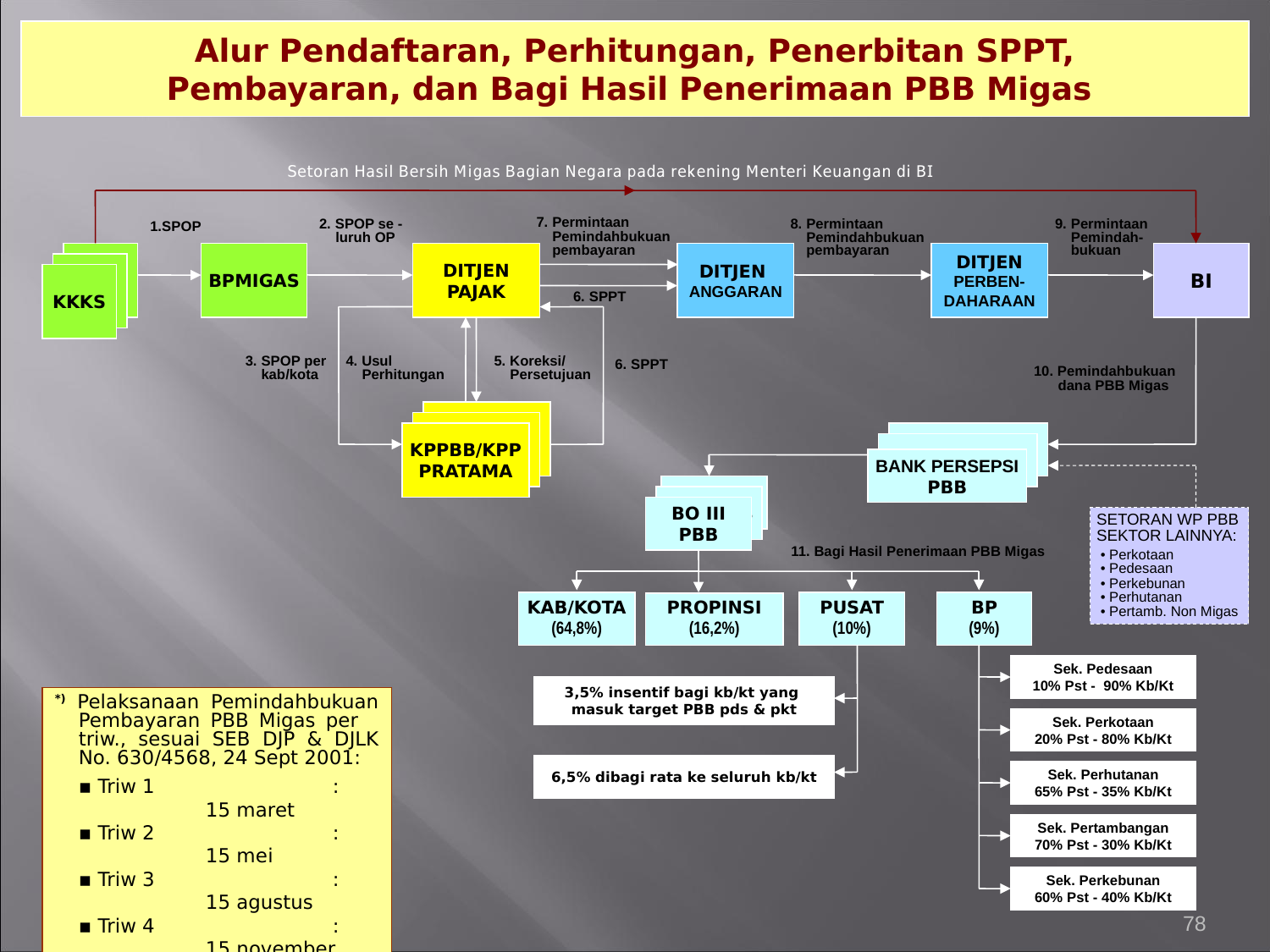

Alur Pendaftaran, Perhitungan, Penerbitan SPPT,
Pembayaran, dan Bagi Hasil Penerimaan PBB Migas
Setoran Hasil Bersih Migas Bagian Negara pada rekening Menteri Keuangan di BI

7. Permintaan Pemindahbukuan pembayaran
1.SPOP
2. SPOP se -
    luruh OP
8. Permintaan Pemindahbukuan pembayaran
9. Permintaan Pemindah- bukuan

BPMIGAS
DITJEN
PAJAK
DITJEN
ANGGARAN
DITJEN
PERBEN-
DAHARAAN
BI

KKKS

6. SPPT

3. SPOP per kab/kota
4. Usul
    Perhitungan
5. Koreksi/
    Persetujuan
6. SPPT
10. Pemindahbukuan
      dana PBB Migas

KPPBB/KPP
PRATAMA
KPPBB/KPP
PRATAMA
KPPBB/KPP
PRATAMA

BANK PERSEPSI
PBB

BO III PBB
BO III PBB
BO III
PBB
SETORAN WP PBB
SEKTOR LAINNYA:

 • Perkotaan
 • Pedesaan
 • Perkebunan
 • Perhutanan
 • Pertamb. Non Migas
11. Bagi Hasil Penerimaan PBB Migas

KAB/KOTA
(64,8%)
PUSAT
(10%)
BP
(9%)
PROPINSI
(16,2%)

Sek. Pedesaan
10% Pst -  90% Kb/Kt

3,5% insentif bagi kb/kt yang
masuk target PBB pds & pkt

*) Pelaksanaan Pemindahbukuan Pembayaran PBB Migas per   triw., sesuai SEB DJP & DJLK No. 630/4568, 24 Sept 2001:
	▪ Triw 1 		: 	15 maret
 	▪ Triw 2 		: 	15 mei
 	▪ Triw 3 		: 	15 agustus
 	▪ Triw 4	 	: 	15 november
 	▪ Pelunasan : 15 desember

Sek. Perkotaan
20% Pst - 80% Kb/Kt

6,5% dibagi rata ke seluruh kb/kt
Sek. Perhutanan
65% Pst - 35% Kb/Kt

Sek. Pertambangan
70% Pst - 30% Kb/Kt

Sek. Perkebunan
60% Pst - 40% Kb/Kt

78